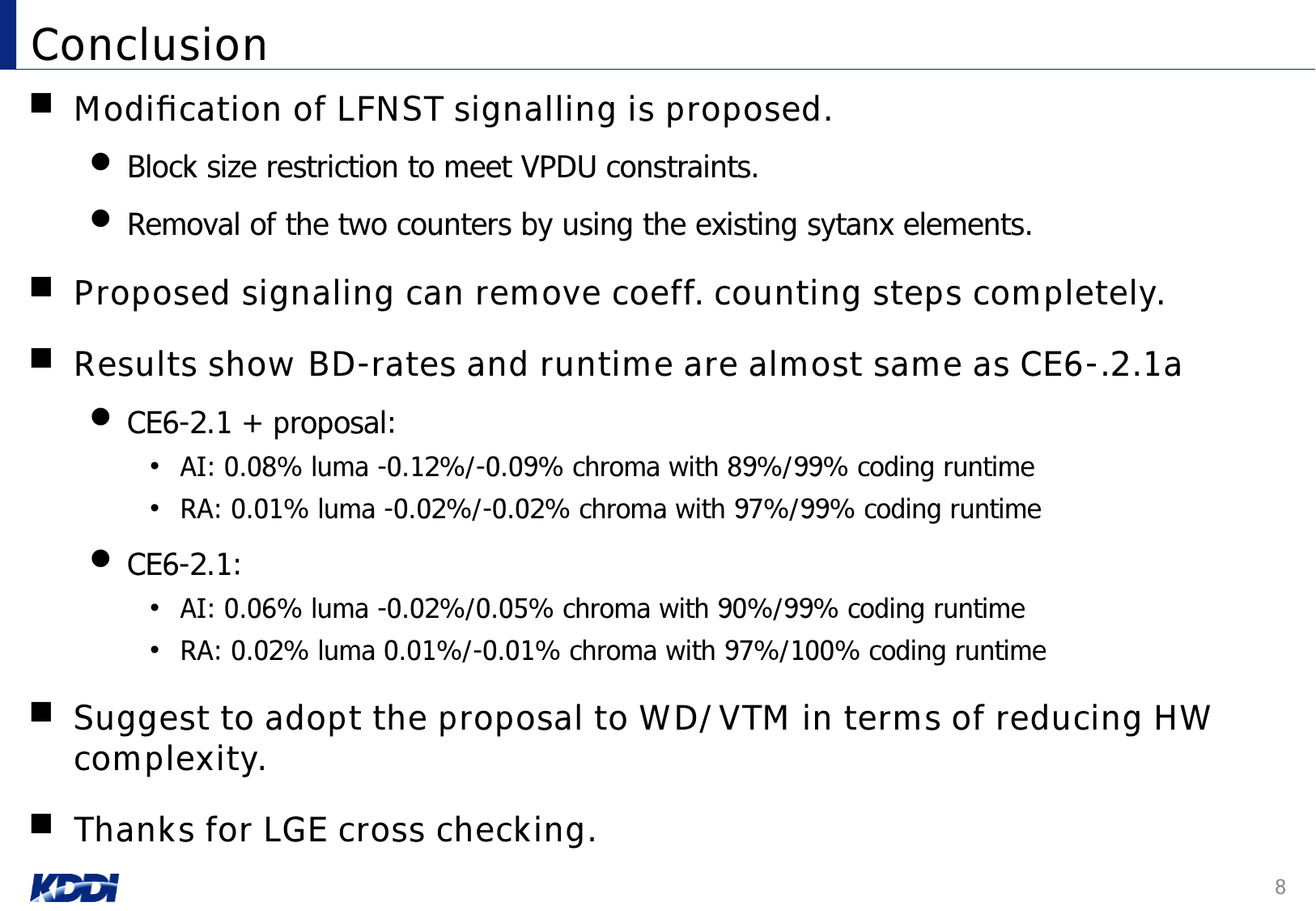

# Conclusion
Modification of LFNST signalling is proposed.
Block size restriction to meet VPDU constraints.
Removal of the two counters by using the existing sytanx elements.
Proposed signaling can remove coeff. counting steps completely.
Results show BD-rates and runtime are almost same as CE6-.2.1a
CE6-2.1 + proposal:
AI: 0.08% luma -0.12%/-0.09% chroma with 89%/99% coding runtime
RA: 0.01% luma -0.02%/-0.02% chroma with 97%/99% coding runtime
CE6-2.1:
AI: 0.06% luma -0.02%/0.05% chroma with 90%/99% coding runtime
RA: 0.02% luma 0.01%/-0.01% chroma with 97%/100% coding runtime
Suggest to adopt the proposal to WD/VTM in terms of reducing HW complexity.
Thanks for LGE cross checking.
8